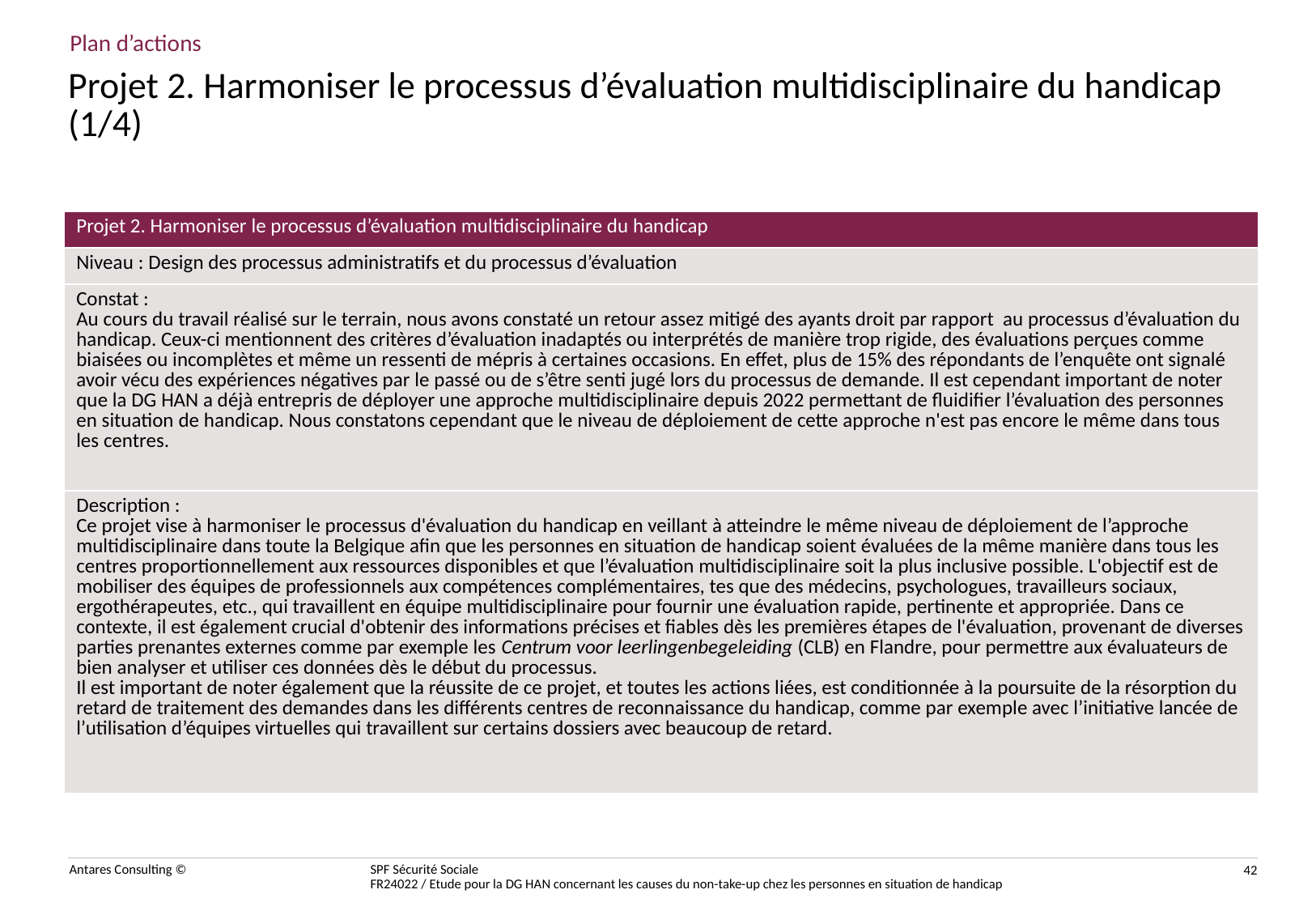

Plan d’actions
# Projet 2. Harmoniser le processus d’évaluation multidisciplinaire du handicap (1/4)
| Projet 2. Harmoniser le processus d’évaluation multidisciplinaire du handicap |
| --- |
| Niveau : Design des processus administratifs et du processus d’évaluation |
| Constat : Au cours du travail réalisé sur le terrain, nous avons constaté un retour assez mitigé des ayants droit par rapport au processus d’évaluation du handicap. Ceux-ci mentionnent des critères d’évaluation inadaptés ou interprétés de manière trop rigide, des évaluations perçues comme biaisées ou incomplètes et même un ressenti de mépris à certaines occasions. En effet, plus de 15% des répondants de l’enquête ont signalé avoir vécu des expériences négatives par le passé ou de s’être senti jugé lors du processus de demande. Il est cependant important de noter que la DG HAN a déjà entrepris de déployer une approche multidisciplinaire depuis 2022 permettant de fluidifier l’évaluation des personnes en situation de handicap. Nous constatons cependant que le niveau de déploiement de cette approche n'est pas encore le même dans tous les centres. |
| Description : Ce projet vise à harmoniser le processus d'évaluation du handicap en veillant à atteindre le même niveau de déploiement de l’approche multidisciplinaire dans toute la Belgique afin que les personnes en situation de handicap soient évaluées de la même manière dans tous les centres proportionnellement aux ressources disponibles et que l’évaluation multidisciplinaire soit la plus inclusive possible. L'objectif est de mobiliser des équipes de professionnels aux compétences complémentaires, tes que des médecins, psychologues, travailleurs sociaux, ergothérapeutes, etc., qui travaillent en équipe multidisciplinaire pour fournir une évaluation rapide, pertinente et appropriée. Dans ce contexte, il est également crucial d'obtenir des informations précises et fiables dès les premières étapes de l'évaluation, provenant de diverses parties prenantes externes comme par exemple les Centrum voor leerlingenbegeleiding (CLB) en Flandre, pour permettre aux évaluateurs de bien analyser et utiliser ces données dès le début du processus. Il est important de noter également que la réussite de ce projet, et toutes les actions liées, est conditionnée à la poursuite de la résorption du retard de traitement des demandes dans les différents centres de reconnaissance du handicap, comme par exemple avec l’initiative lancée de l’utilisation d’équipes virtuelles qui travaillent sur certains dossiers avec beaucoup de retard. |